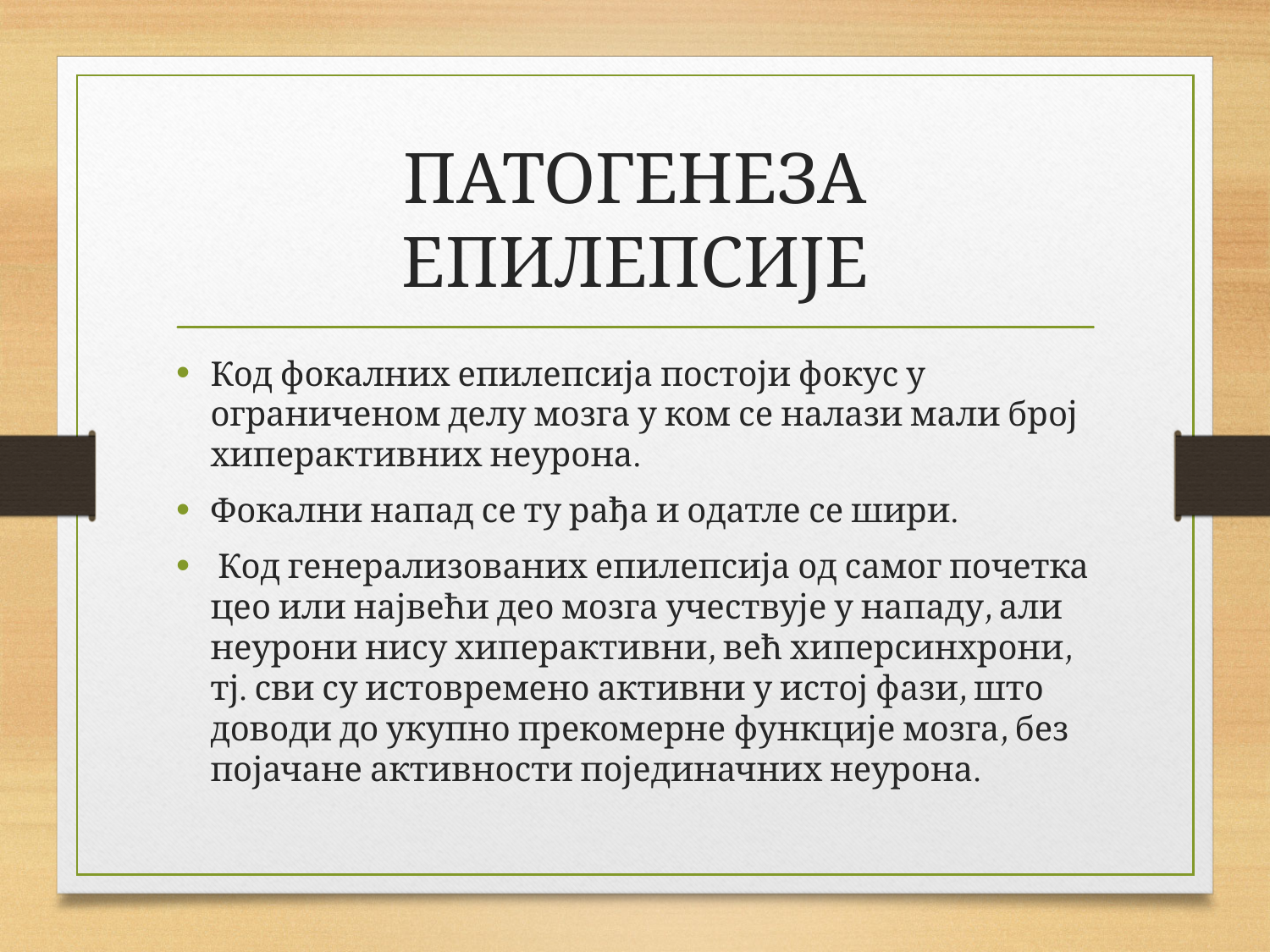

# ПАТОГЕНЕЗА ЕПИЛЕПСИЈЕ
Код фокалних епилепсија постоји фокус у ограниченом делу мозга у ком се налази мали број хиперактивних неурона.
Фокални напад се ту рађа и одатле се шири.
 Код генерализованих епилепсија од самог почетка цео или највећи део мозга учествује у нападу, али неурони нису хиперактивни, већ хиперсинхрони, тј. сви су истовремено активни у истој фази, што доводи до укупно прекомерне функције мозга, без појачане активности појединачних неурона.